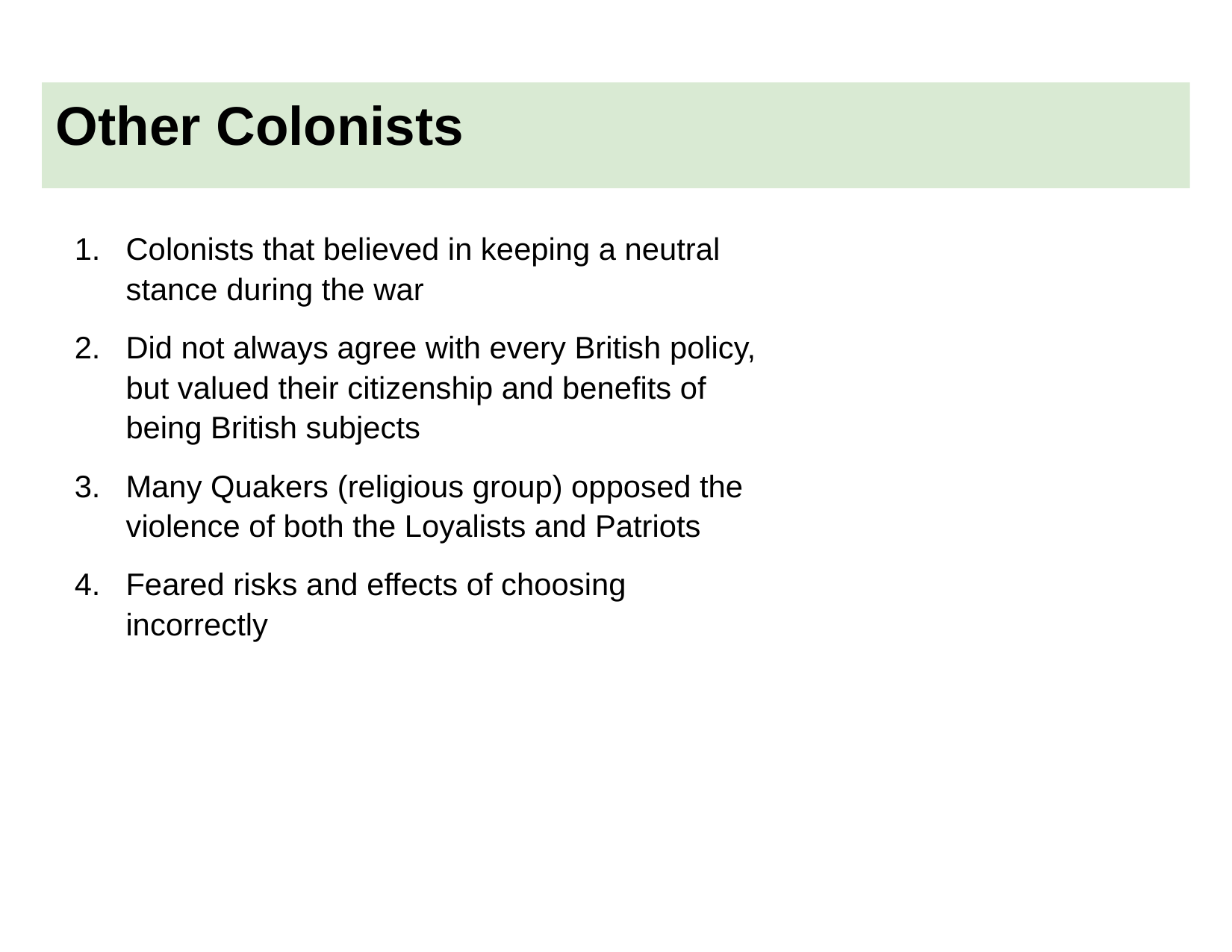

# Other Colonists
Colonists that believed in keeping a neutral stance during the war
Did not always agree with every British policy, but valued their citizenship and benefits of being British subjects
Many Quakers (religious group) opposed the violence of both the Loyalists and Patriots
Feared risks and effects of choosing incorrectly